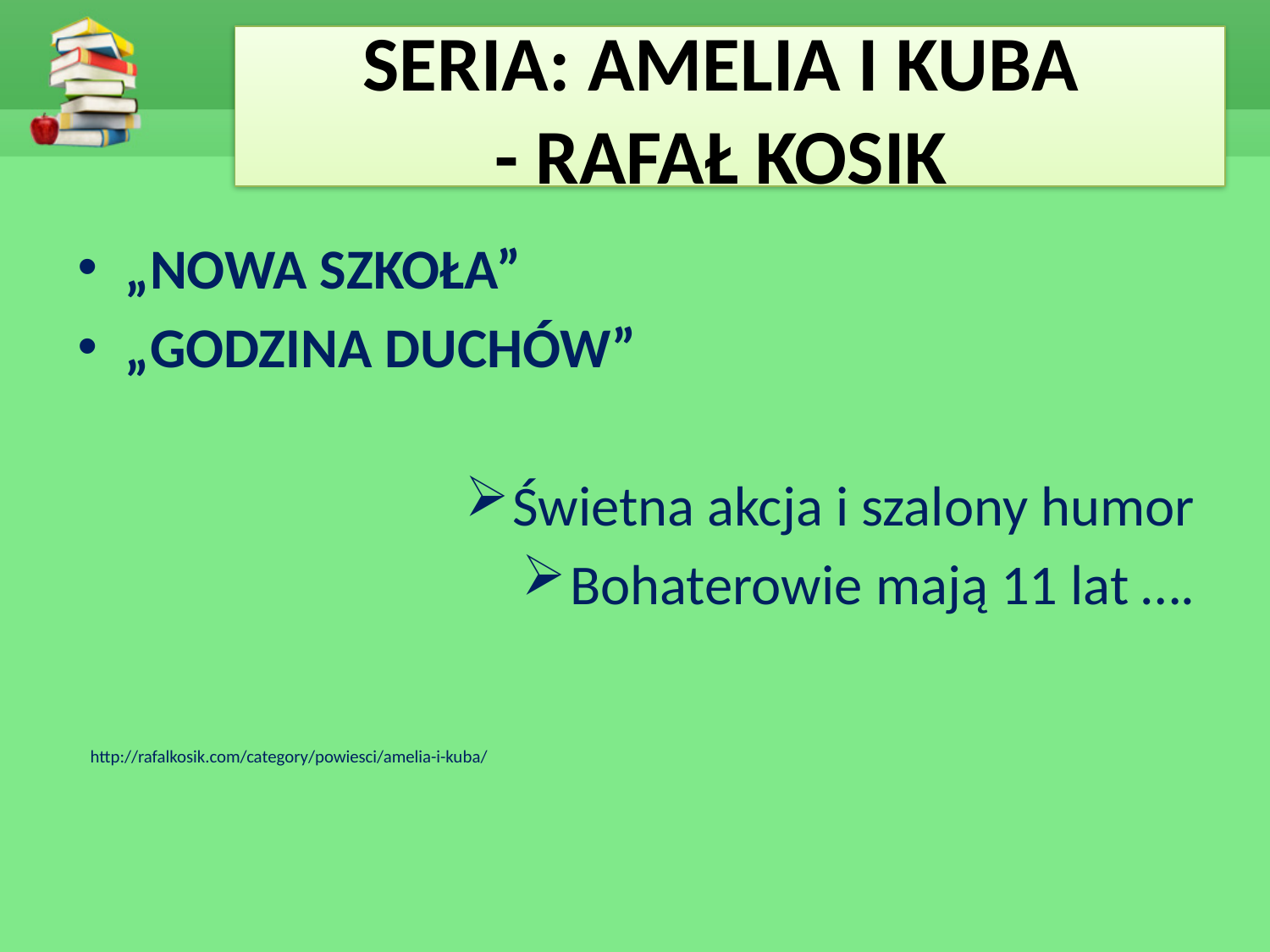

# SERIA: AMELIA I KUBA - RAFAŁ KOSIK
„NOWA SZKOŁA”
„GODZINA DUCHÓW”

Świetna akcja i szalony humor
Bohaterowie mają 11 lat ….

 http://rafalkosik.com/category/powiesci/amelia-i-kuba/